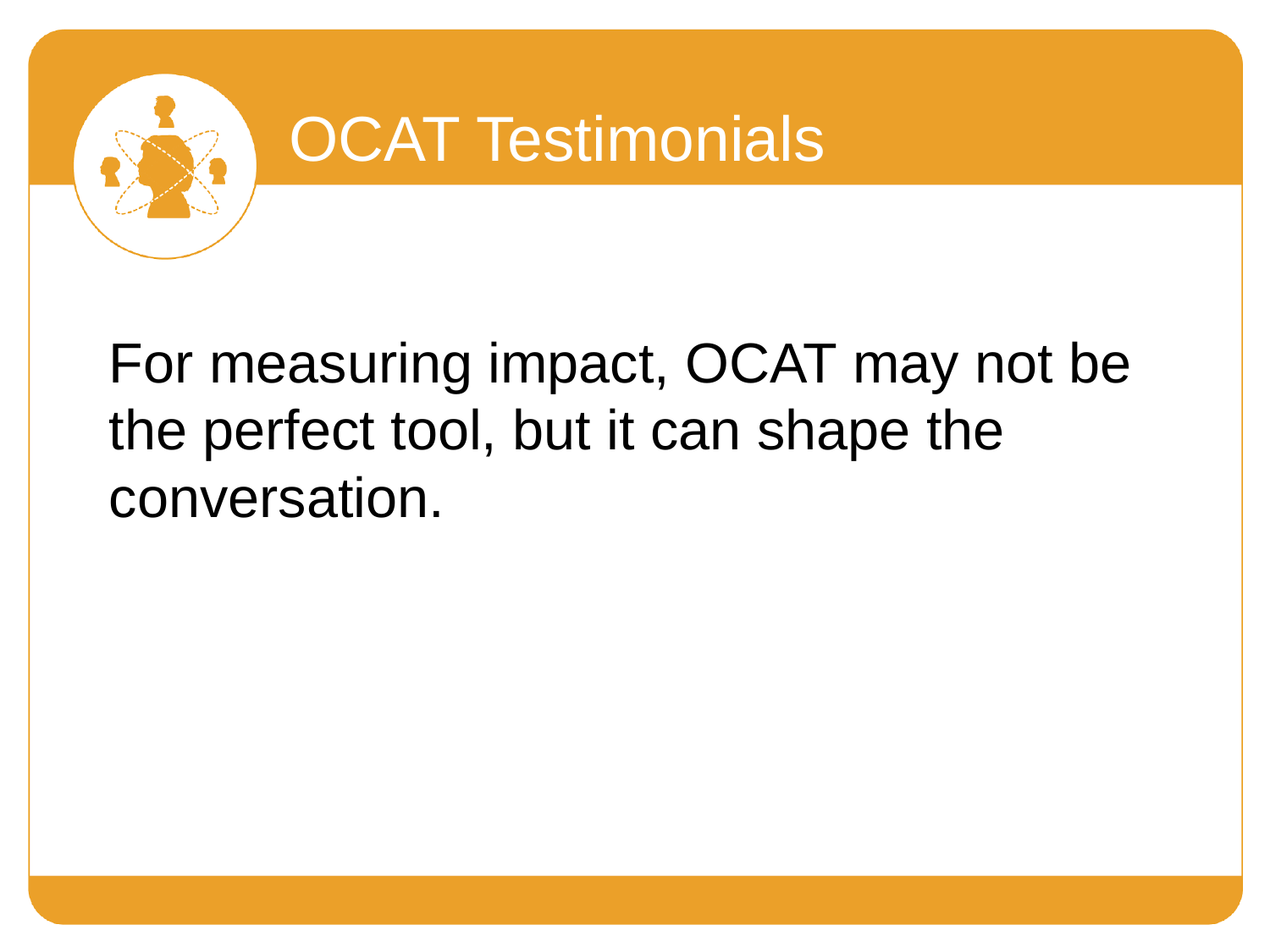

OCAT Testimonials
For measuring impact, OCAT may not be the perfect tool, but it can shape the conversation.